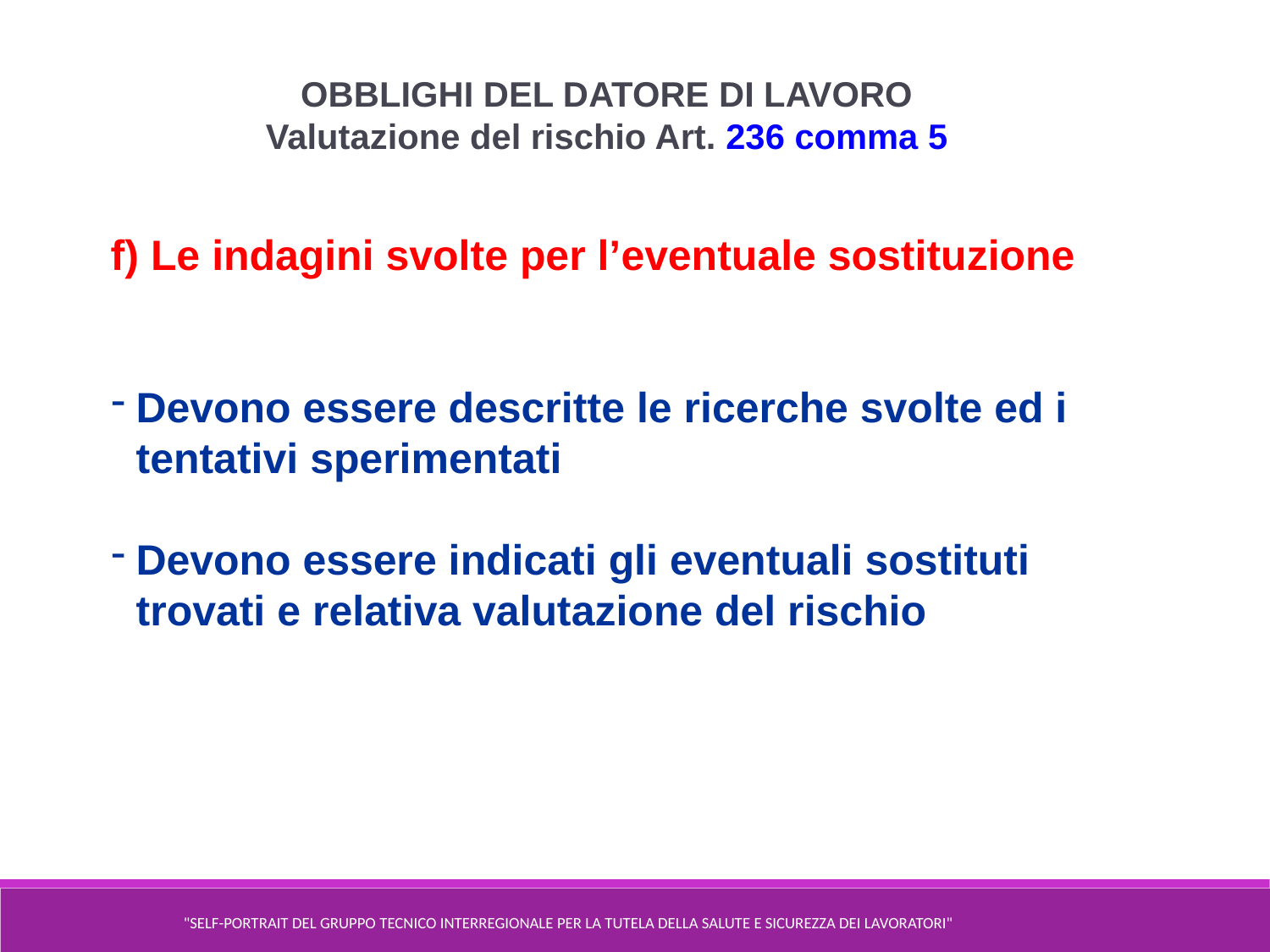

OBBLIGHI DEL DATORE DI LAVORO
Valutazione del rischio Art. 236 comma 5
f) Le indagini svolte per l’eventuale sostituzione
Devono essere descritte le ricerche svolte ed i tentativi sperimentati

Devono essere indicati gli eventuali sostituti trovati e relativa valutazione del rischio